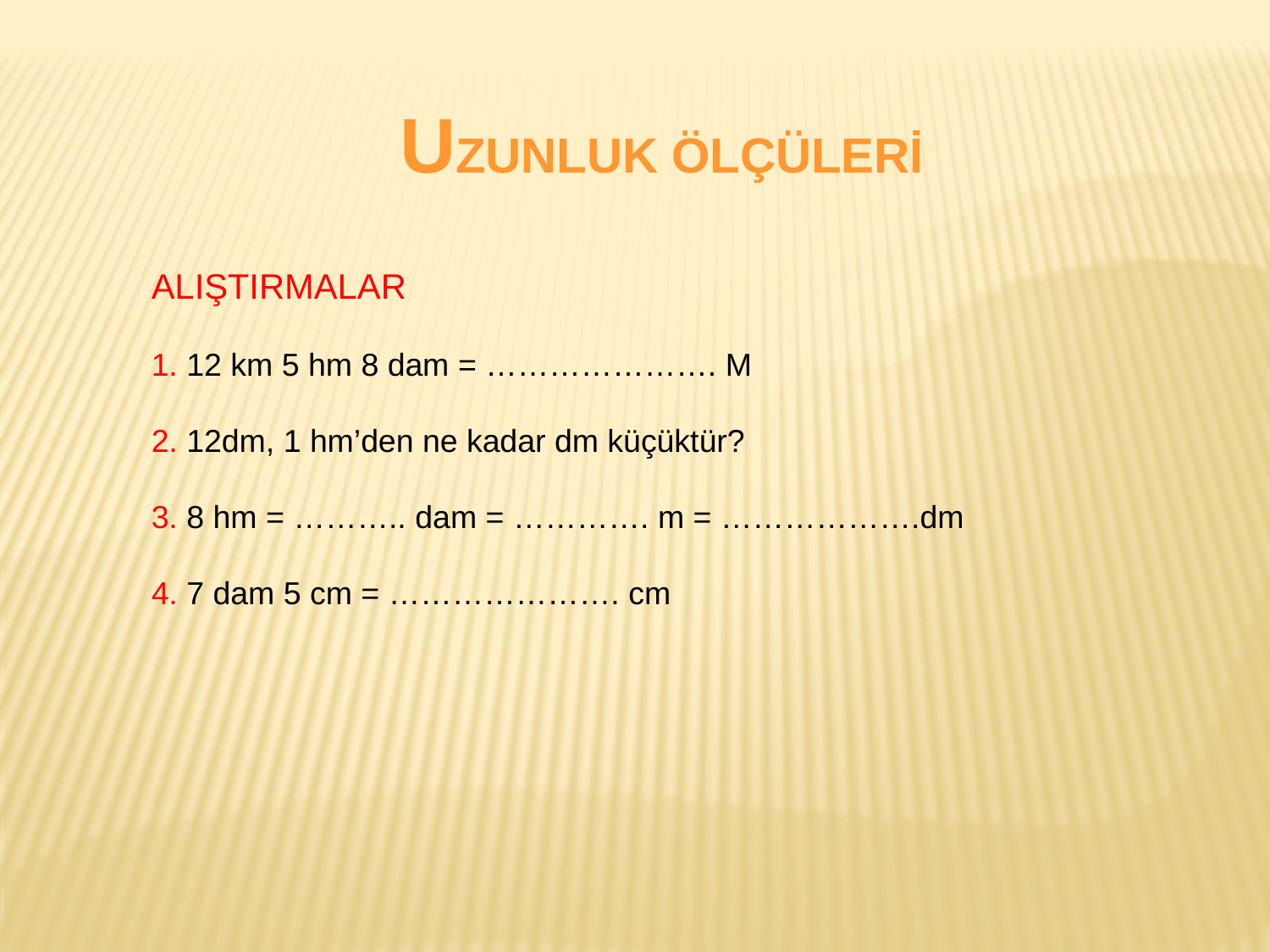

Uzunluk ölçüleri
ALIŞTIRMALAR
1. 12 km 5 hm 8 dam = …………………. M
2. 12dm, 1 hm’den ne kadar dm küçüktür?
3. 8 hm = ……….. dam = …………. m = ……………….dm
4. 7 dam 5 cm = …………………. cm